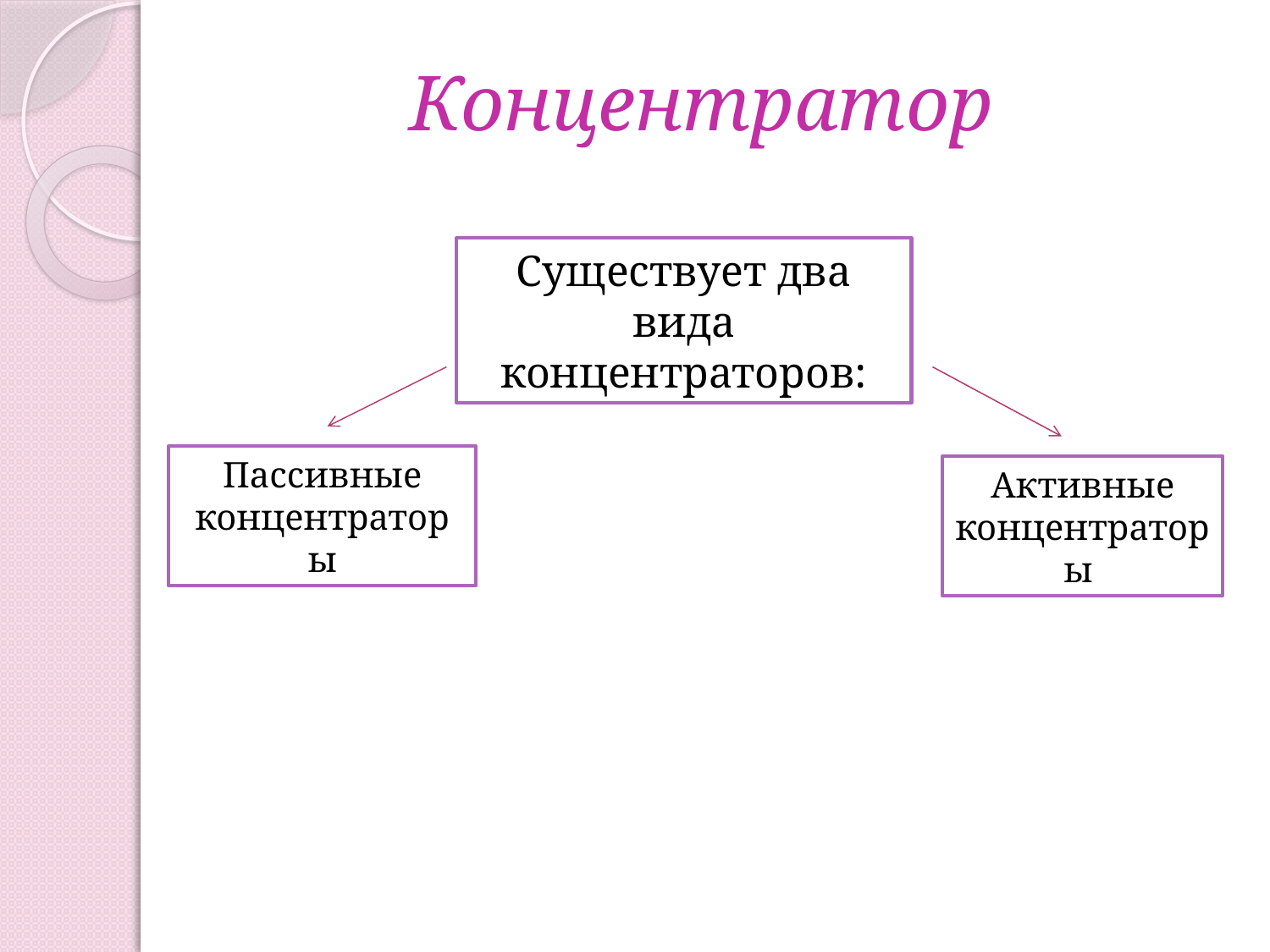

# Концентратор

Существует два вида концентраторов:
Пассивные концентраторы
Активные концентраторы